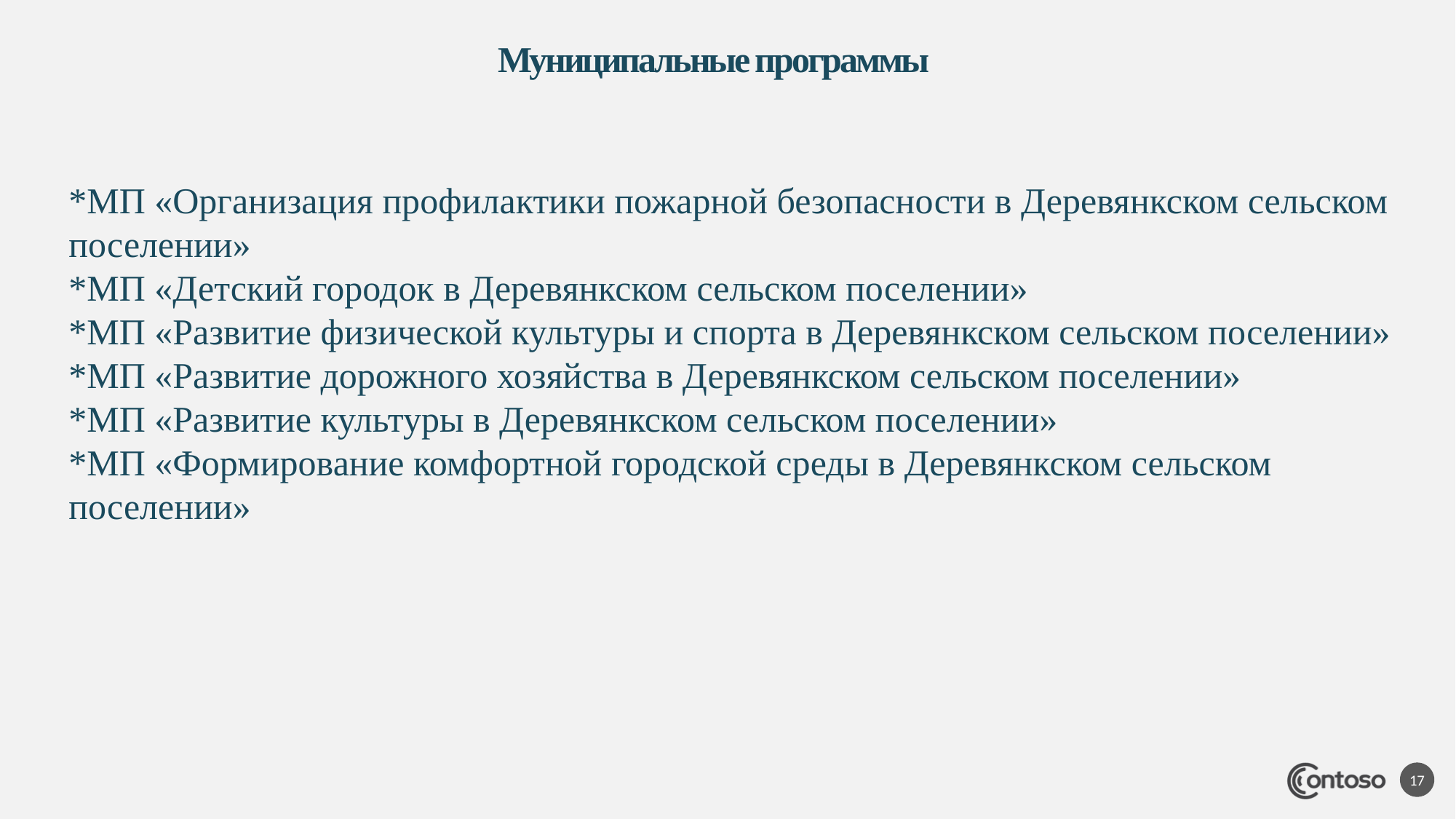

# Муниципальные программы
*МП «Организация профилактики пожарной безопасности в Деревянкском сельском поселении»
*МП «Детский городок в Деревянкском сельском поселении»
*МП «Развитие физической культуры и спорта в Деревянкском сельском поселении»
*МП «Развитие дорожного хозяйства в Деревянкском сельском поселении»
*МП «Развитие культуры в Деревянкском сельском поселении»
*МП «Формирование комфортной городской среды в Деревянкском сельском поселении»
17